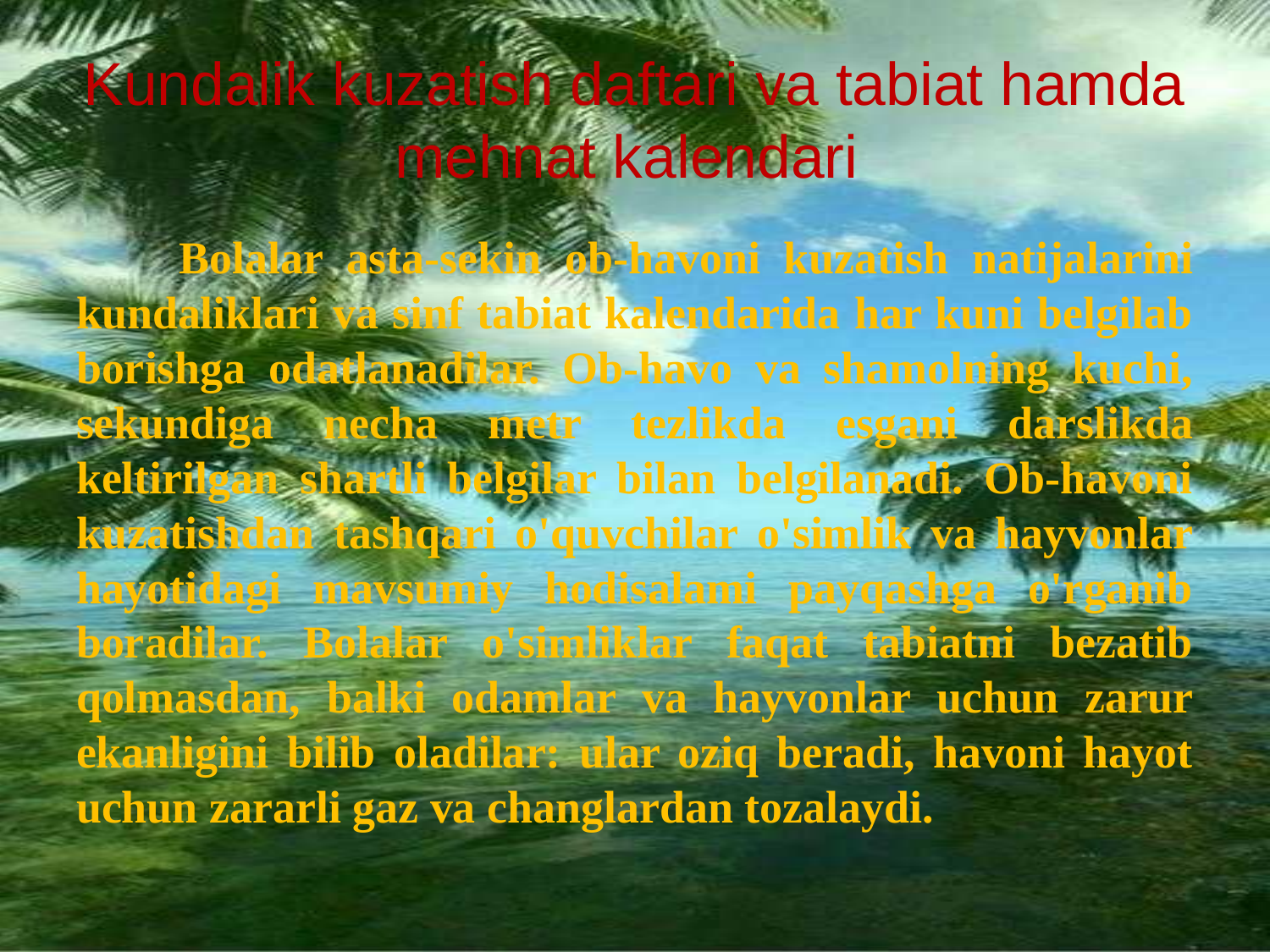

# Kundalik kuzatish daftari va tabiat hamda mehnat kalendari
	Bolalar asta-sekin ob-havoni kuzatish natijalarini kundaliklari va sinf tabiat kalendarida har kuni belgilab borishga odatlanadilar. Ob-havo va shamolning kuchi, sekundiga necha metr tezlikda esgani darslikda keltirilgan shartli belgilar bilan belgilanadi. Ob-havoni kuzatishdan tashqari o'quvchilar o'simlik va hayvonlar hayotidagi mavsumiy hodisalami payqashga o'rganib boradilar. Bolalar o'simliklar faqat tabiatni bezatib qolmasdan, balki odamlar va hayvonlar uchun zarur ekanligini bilib oladilar: ular oziq beradi, havoni hayot uchun zararli gaz va changlardan tozalaydi.